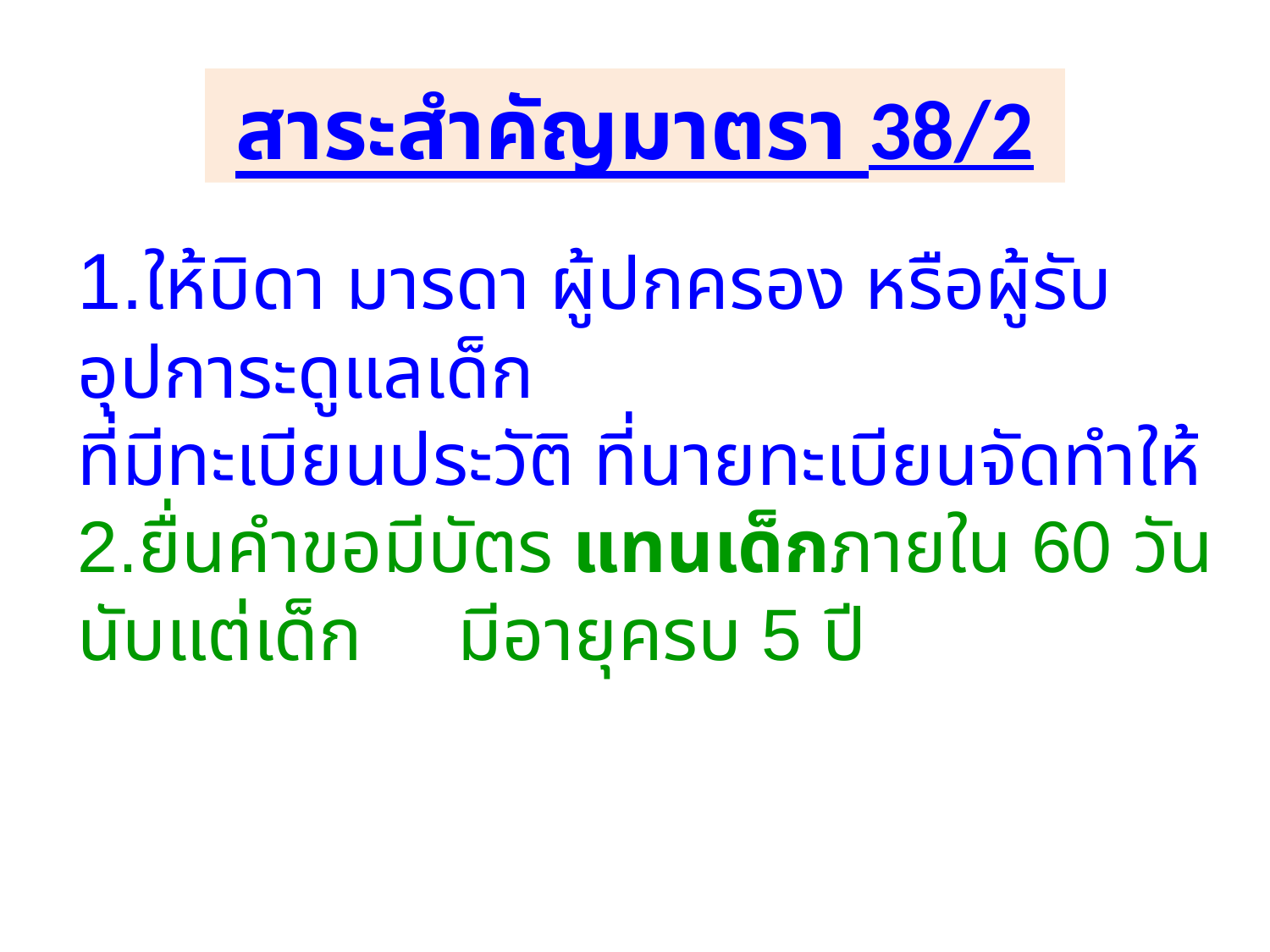

สาระสำคัญมาตรา 38/2
# 1.ให้บิดา มารดา ผู้ปกครอง หรือผู้รับอุปการะดูแลเด็ก ที่มีทะเบียนประวัติ ที่นายทะเบียนจัดทำให้ 2.ยื่นคำขอมีบัตร แทนเด็กภายใน 60 วันนับแต่เด็ก     มีอายุครบ 5 ปี